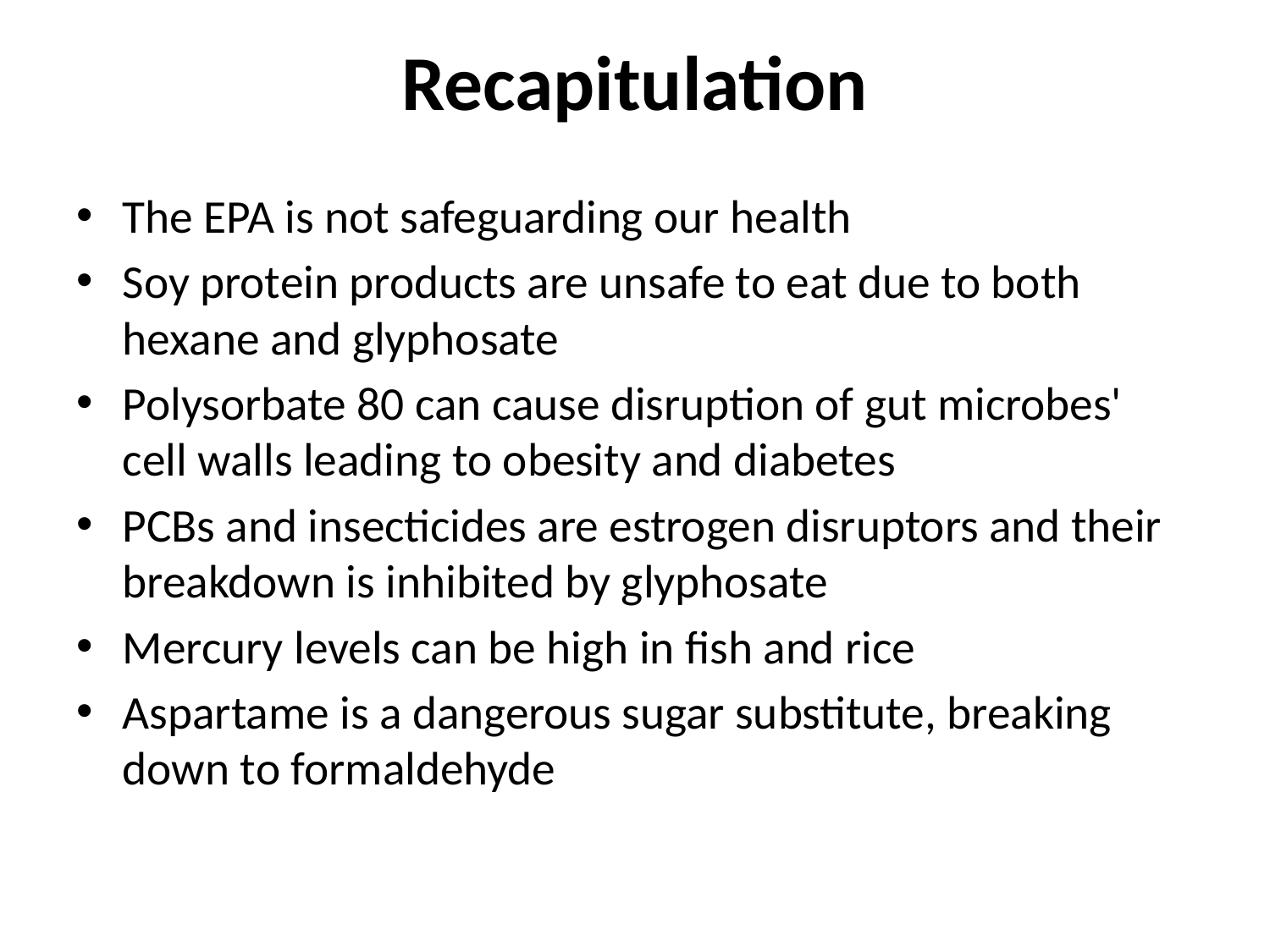

# Recapitulation
The EPA is not safeguarding our health
Soy protein products are unsafe to eat due to both hexane and glyphosate
Polysorbate 80 can cause disruption of gut microbes' cell walls leading to obesity and diabetes
PCBs and insecticides are estrogen disruptors and their breakdown is inhibited by glyphosate
Mercury levels can be high in fish and rice
Aspartame is a dangerous sugar substitute, breaking down to formaldehyde